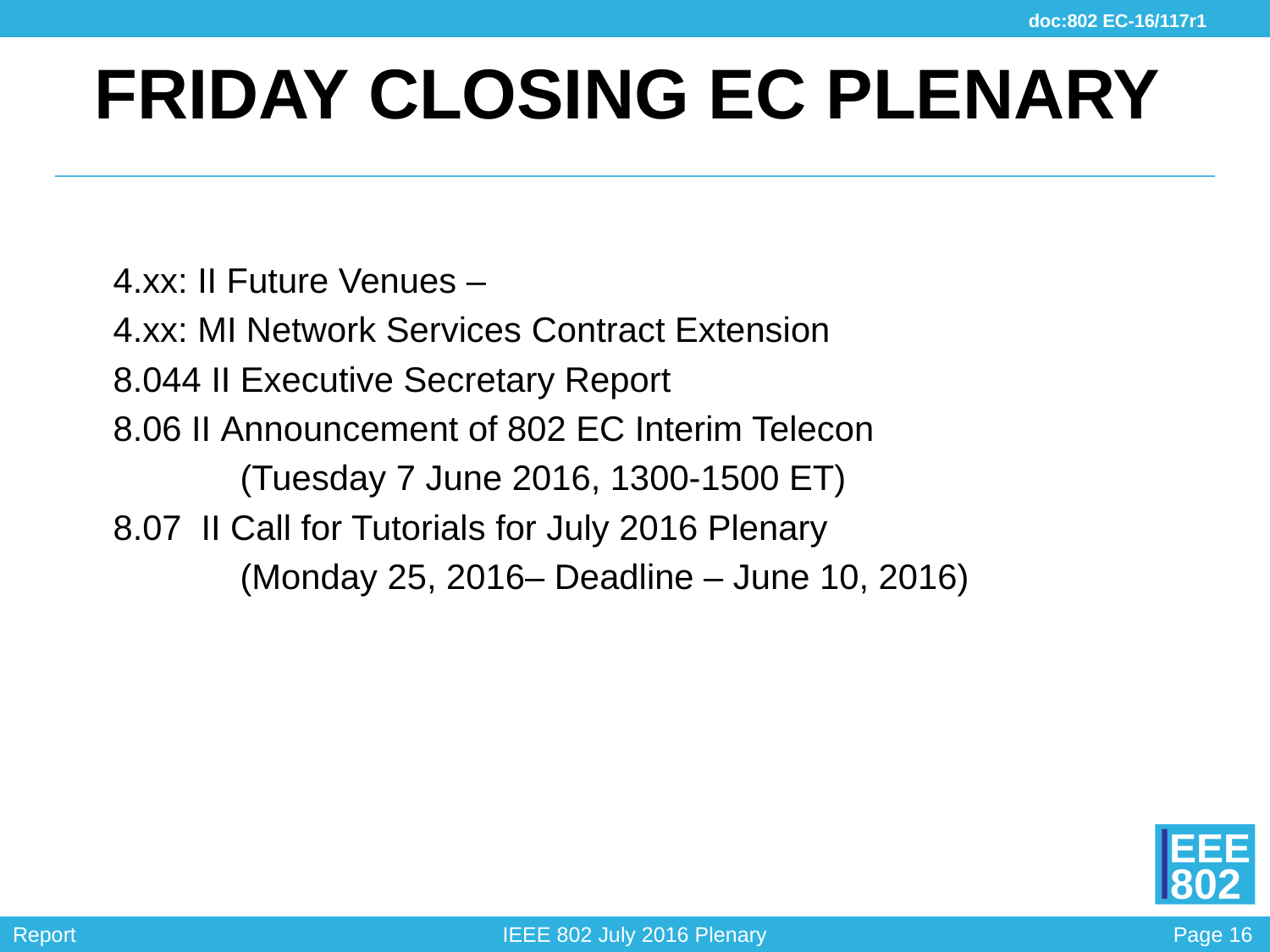

# Friday Closing EC Plenary
4.xx: II Future Venues –
4.xx: MI Network Services Contract Extension
8.044 II Executive Secretary Report
8.06 II Announcement of 802 EC Interim Telecon
	(Tuesday 7 June 2016, 1300-1500 ET)
8.07  II Call for Tutorials for July 2016 Plenary
	(Monday 25, 2016– Deadline – June 10, 2016)